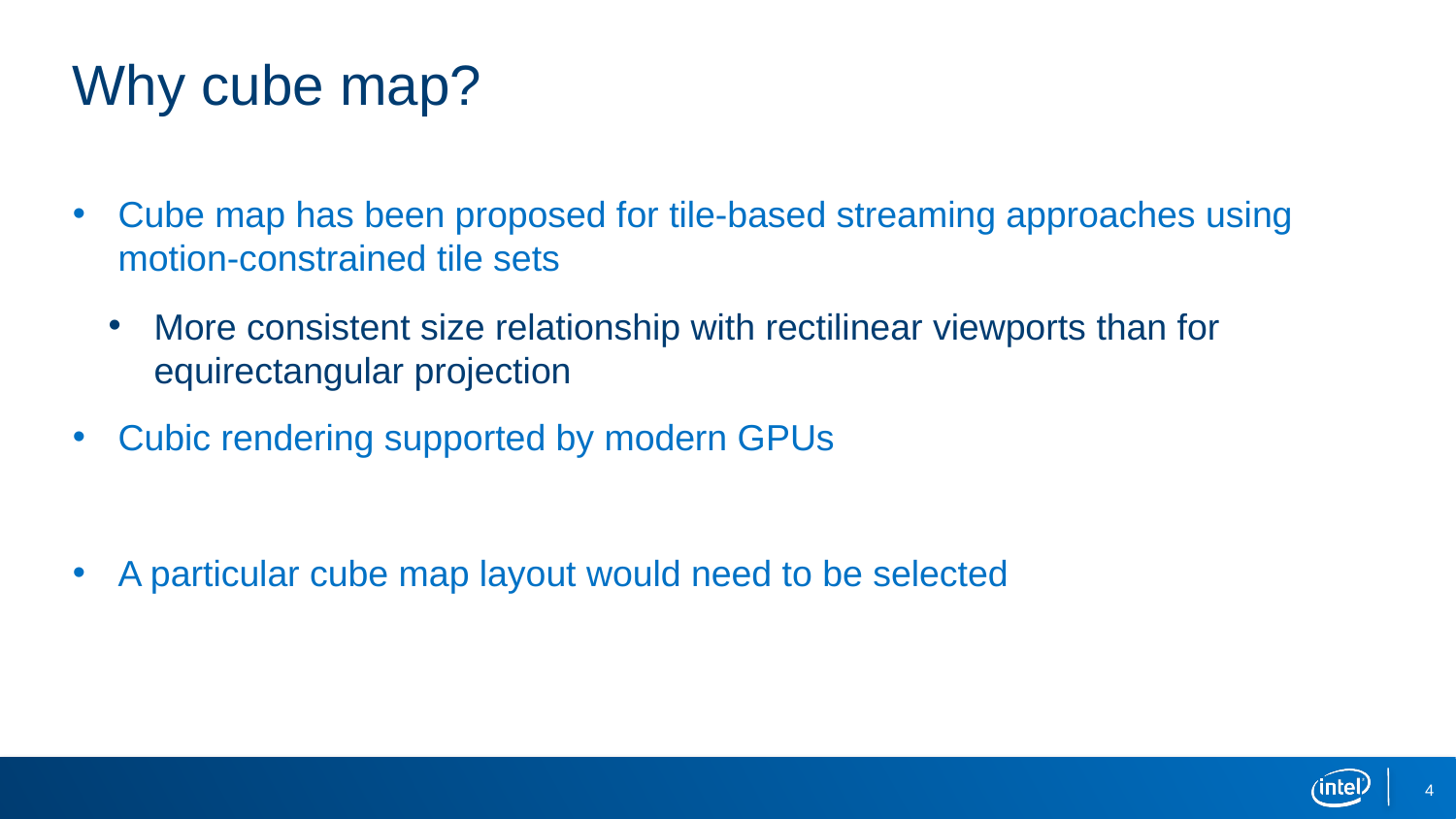

# Why cube map?
Cube map has been proposed for tile-based streaming approaches using motion-constrained tile sets
More consistent size relationship with rectilinear viewports than for equirectangular projection
Cubic rendering supported by modern GPUs

A particular cube map layout would need to be selected

4